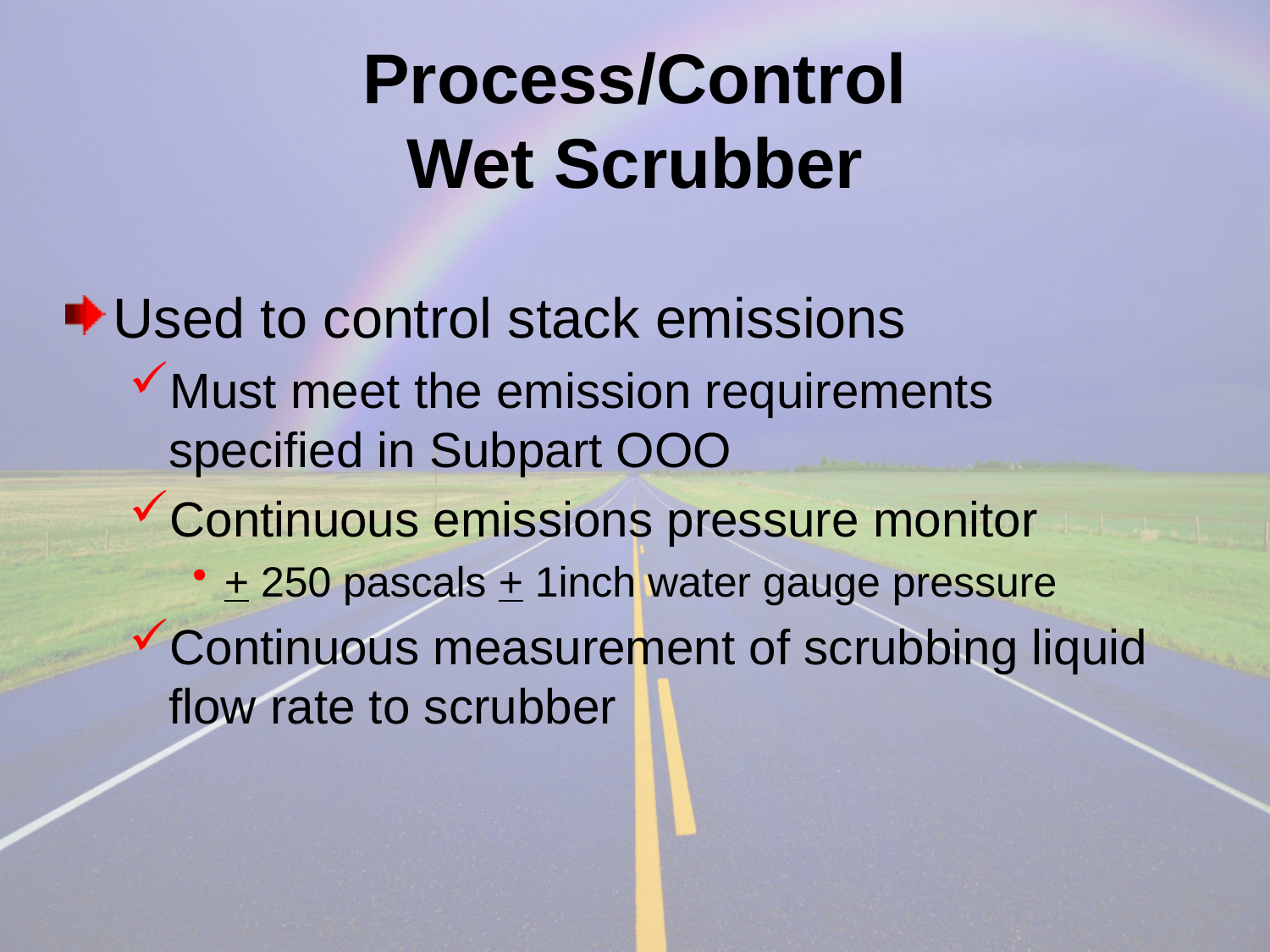

# Process/Control Wet Scrubber
Used to control stack emissions
Must meet the emission requirements specified in Subpart OOO
Continuous emissions pressure monitor
+ 250 pascals + 1inch water gauge pressure
Continuous measurement of scrubbing liquid flow rate to scrubber